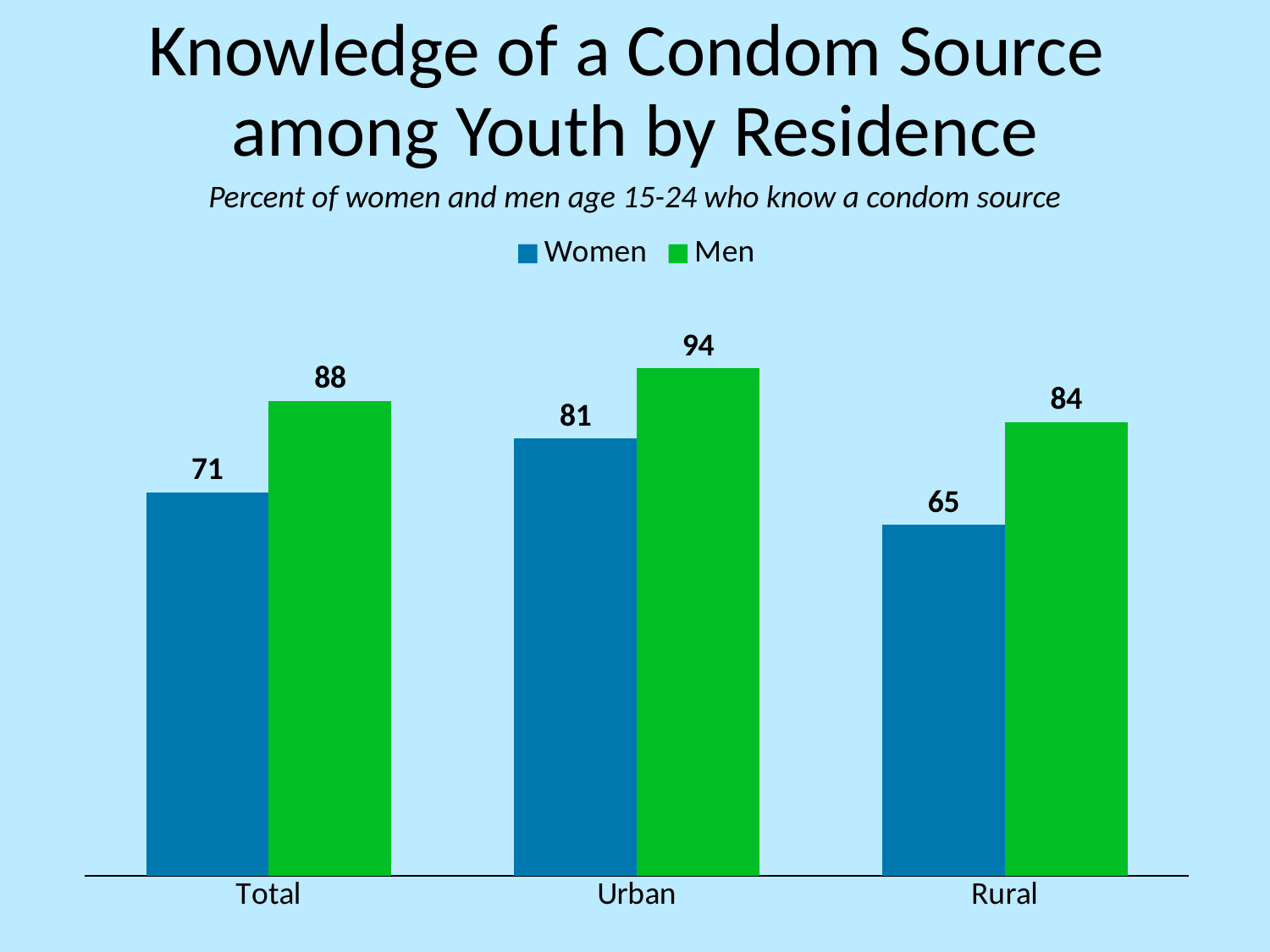

# Knowledge of a Condom Source among Youth by Residence
Percent of women and men age 15-24 who know a condom source

### Chart

| Category | Women | Men |
|---|---|---|
| Total | 71.0 | 88.0 |
| Urban | 81.0 | 94.0 |
| Rural | 65.0 | 84.0 |